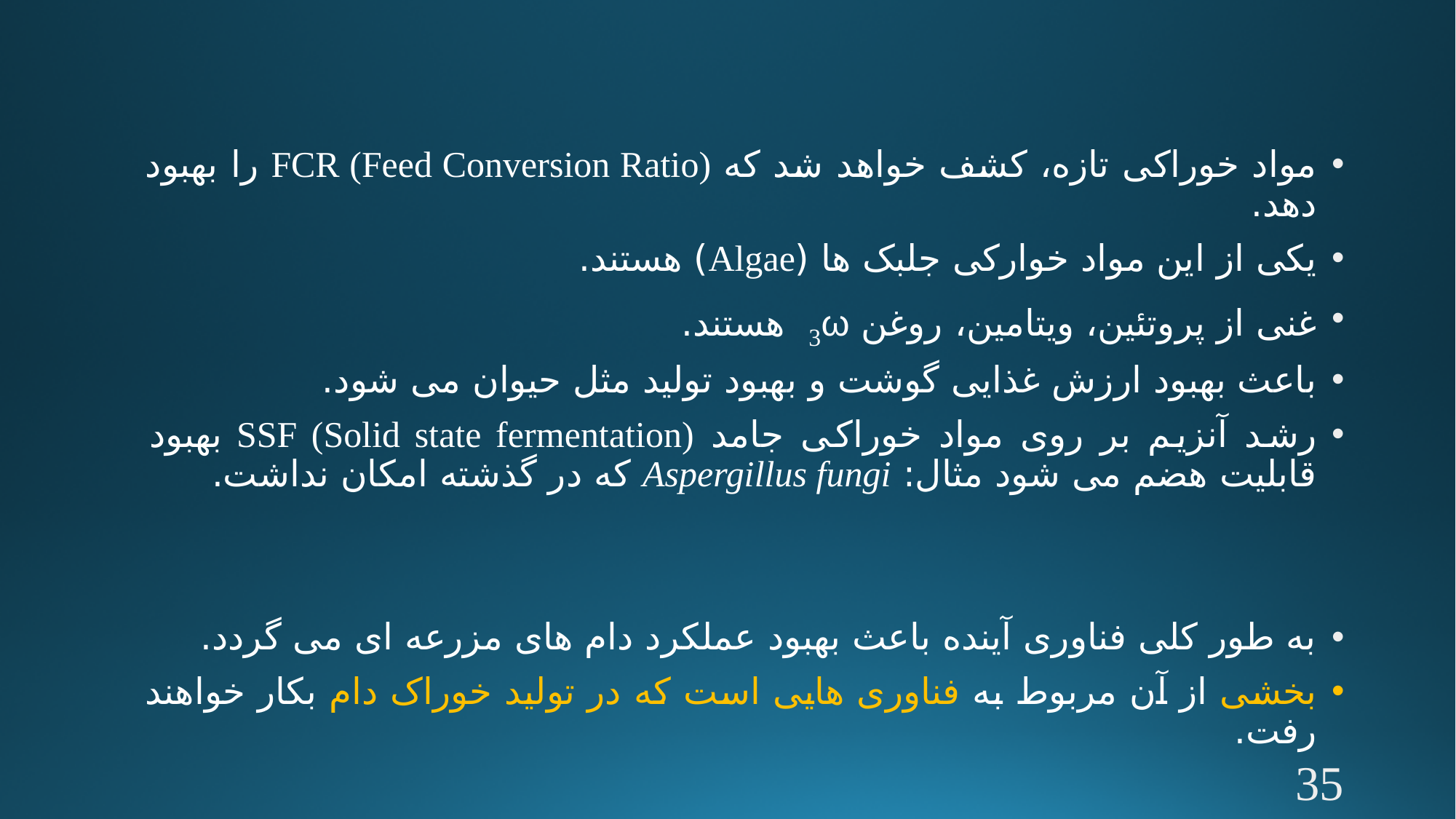

#
مواد خوراکی تازه، کشف خواهد شد که FCR (Feed Conversion Ratio) را بهبود دهد.
یکی از این مواد خوارکی جلبک ها (Algae) هستند.
غنی از پروتئین، ویتامین، روغن 3ω  هستند.
باعث بهبود ارزش غذایی گوشت و بهبود تولید مثل حیوان می شود.
رشد آنزیم بر روی مواد خوراکی جامد SSF (Solid state fermentation) بهبود قابلیت هضم می شود مثال: Aspergillus fungi که در گذشته امکان نداشت.

به طور کلی فناوری آینده باعث بهبود عملکرد دام های مزرعه ای می گردد.
بخشی از آن مربوط به فناوری هایی است که در تولید خوراک دام بکار خواهند رفت.
35